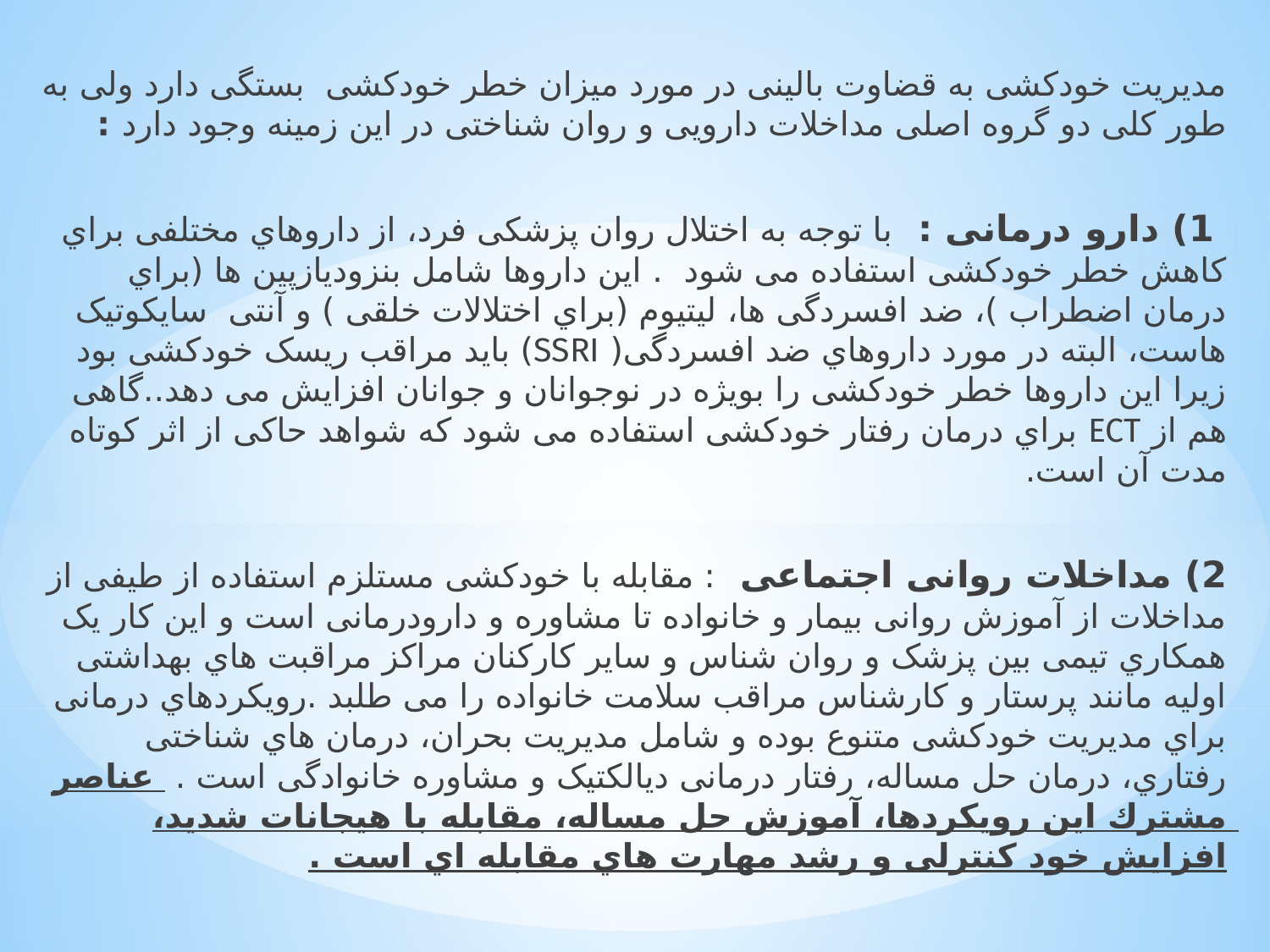

ﻣﺪﯾﺮﯾﺖ ﺧﻮدﮐﺸﯽ ﺑﻪ ﻗﻀﺎوت ﺑﺎﻟﯿﻨﯽ در ﻣﻮرد ﻣﯿﺰان ﺧﻄﺮ ﺧﻮدﮐﺸﯽ  ﺑﺴﺘﮕﯽ دارد وﻟﯽ ﺑﻪ ﻃﻮر ﮐﻠﯽ دو ﮔﺮوه اﺻﻠﯽ ﻣﺪاﺧﻼت داروﯾﯽ و روان ﺷﻨﺎﺧﺘﯽ در اﯾﻦ زﻣﯿﻨﻪ وﺟﻮد دارد :

 1) دارو درﻣﺎﻧﯽ :  ﺑﺎ ﺗﻮﺟﻪ ﺑﻪ اﺧﺘﻼل روان ﭘﺰﺷﮑﯽ ﻓﺮد، از داروﻫﺎي ﻣﺨﺘﻠﻔﯽ ﺑﺮاي ﮐﺎﻫﺶ ﺧﻄﺮ ﺧﻮدﮐﺸﯽ اﺳﺘﻔﺎده ﻣﯽ ﺷﻮد  . اﯾﻦ داروﻫﺎ ﺷﺎﻣﻞ ﺑﻨﺰودﯾﺎزﭘﯿﻦ ﻫﺎ (ﺑﺮاي درﻣﺎن اﺿﻄﺮاب )، ﺿﺪ اﻓﺴﺮدﮔﯽ ﻫﺎ، ﻟﯿﺘﯿﻮم (ﺑﺮاي اﺧﺘﻼﻻت ﺧﻠﻘﯽ ) و آﻧﺘﯽ  ﺳﺎﯾﮑﻮﺗﯿﮏ ﻫﺎﺳﺖ، اﻟﺒﺘﻪ در ﻣﻮرد داروﻫﺎي ﺿﺪ اﻓﺴﺮدﮔﯽ( SSRI) ﺑﺎﯾﺪ ﻣﺮاﻗﺐ رﯾﺴﮏ ﺧﻮدﮐﺸﯽ ﺑﻮد زﯾﺮا اﯾﻦ داروﻫﺎ ﺧﻄﺮ ﺧﻮدﮐﺸﯽ را ﺑﻮﯾﮋه در ﻧﻮﺟﻮاﻧﺎن و ﺟﻮاﻧﺎن اﻓﺰاﯾﺶ ﻣﯽ دﻫﺪ..ﮔﺎﻫﯽ ﻫﻢ از ECT ﺑﺮاي درﻣﺎن رﻓﺘﺎر ﺧﻮدﮐﺸﯽ اﺳﺘﻔﺎده ﻣﯽ ﺷﻮد ﮐﻪ ﺷﻮاﻫﺪ ﺣﺎﮐﯽ از اﺛﺮ ﮐﻮﺗﺎه ﻣﺪت آن اﺳﺖ.

2) ﻣﺪاﺧﻼت رواﻧﯽ اﺟﺘﻤﺎﻋﯽ  : ﻣﻘﺎﺑﻠﻪ ﺑﺎ ﺧﻮدﮐﺸﯽ ﻣﺴﺘﻠﺰم اﺳﺘﻔﺎده از ﻃﯿﻔﯽ از ﻣﺪاﺧﻼت از آﻣﻮزش رواﻧﯽ ﺑﯿﻤﺎر و ﺧﺎﻧﻮاده ﺗﺎ ﻣﺸﺎوره و دارودرﻣﺎﻧﯽ اﺳﺖ و اﯾﻦ ﮐﺎر ﯾﮏ ﻫﻤﮑﺎري ﺗﯿﻤﯽ ﺑﯿﻦ ﭘﺰﺷﮏ و روان ﺷﻨﺎس و ﺳﺎﯾﺮ ﮐﺎرﮐﻨﺎن ﻣﺮاﮐﺰ ﻣﺮاﻗﺒﺖ ﻫﺎي ﺑﻬﺪاﺷﺘﯽ اوﻟﯿﻪ ﻣﺎﻧﻨﺪ ﭘﺮﺳﺘﺎر و ﮐﺎرﺷﻨﺎس ﻣﺮاﻗﺐ ﺳﻼﻣﺖ ﺧﺎﻧﻮاده را ﻣﯽ ﻃﻠﺒﺪ .روﯾﮑﺮدﻫﺎي درﻣﺎﻧﯽ ﺑﺮاي ﻣﺪﯾﺮﯾﺖ ﺧﻮدﮐﺸﯽ ﻣﺘﻨﻮع ﺑﻮده و ﺷﺎﻣﻞ ﻣﺪﯾﺮﯾﺖ ﺑﺤﺮان، درﻣﺎن ﻫﺎي ﺷﻨﺎﺧﺘﯽ رﻓﺘﺎري، درﻣﺎن ﺣﻞ ﻣﺴﺎﻟﻪ، رﻓﺘﺎر درﻣﺎﻧﯽ دﯾﺎﻟﮑﺘﯿﮏ و ﻣﺸﺎوره ﺧﺎﻧﻮادﮔﯽ اﺳﺖ .  ﻋﻨﺎﺻﺮ ﻣﺸﺘﺮك اﯾﻦ روﯾﮑﺮدﻫﺎ، آﻣﻮزش ﺣﻞ ﻣﺴﺎﻟﻪ، ﻣﻘﺎﺑﻠﻪ ﺑﺎ ﻫﯿﺠﺎﻧﺎت ﺷﺪﯾﺪ، اﻓﺰاﯾﺶ ﺧﻮد ﮐﻨﺘﺮﻟﯽ و رﺷﺪ ﻣﻬﺎرت ﻫﺎي ﻣﻘﺎﺑﻠﻪ اي اﺳﺖ .